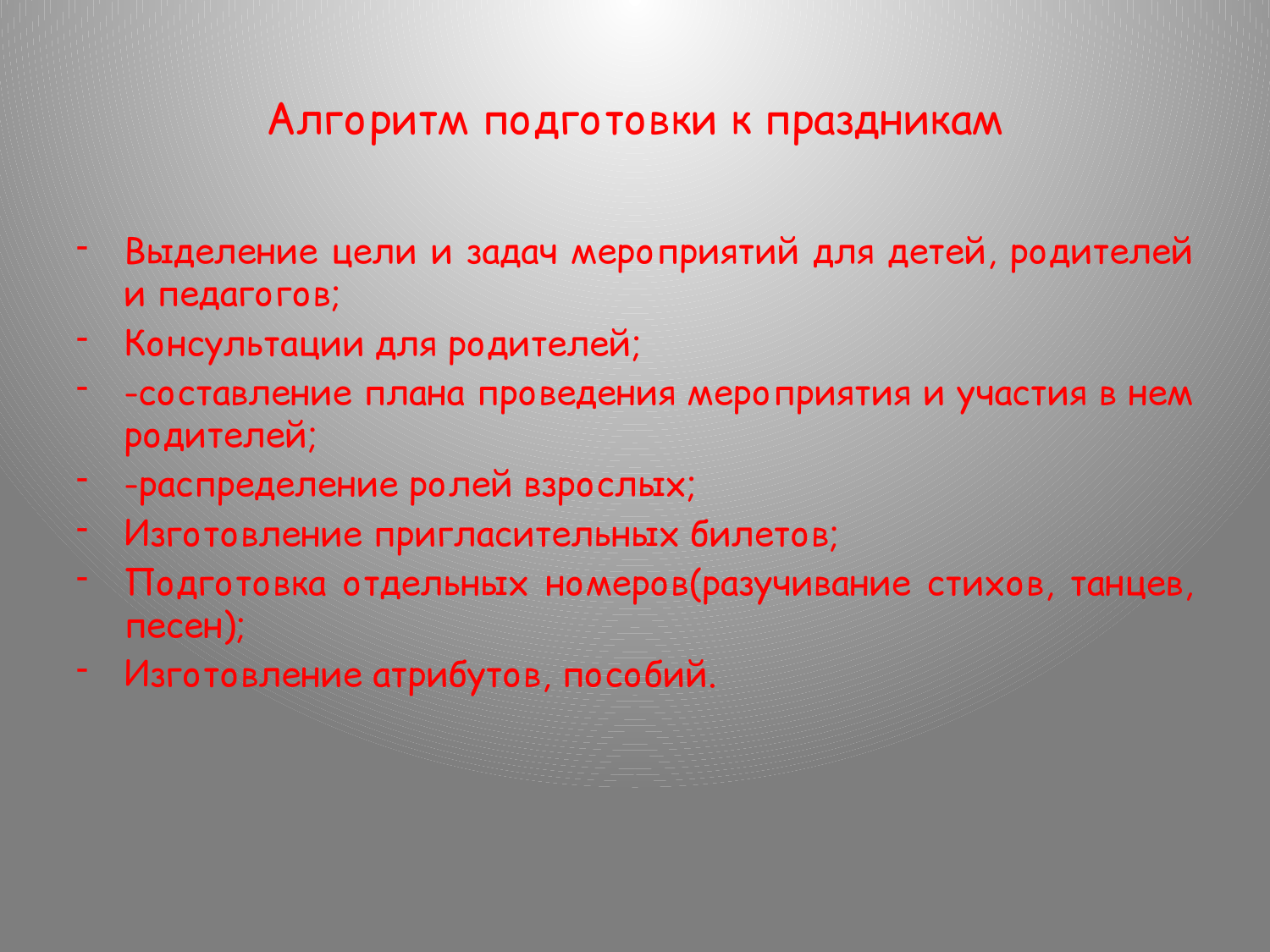

# Алгоритм подготовки к праздникам
Выделение цели и задач мероприятий для детей, родителей и педагогов;
Консультации для родителей;
-составление плана проведения мероприятия и участия в нем родителей;
-распределение ролей взрослых;
Изготовление пригласительных билетов;
Подготовка отдельных номеров(разучивание стихов, танцев, песен);
Изготовление атрибутов, пособий.